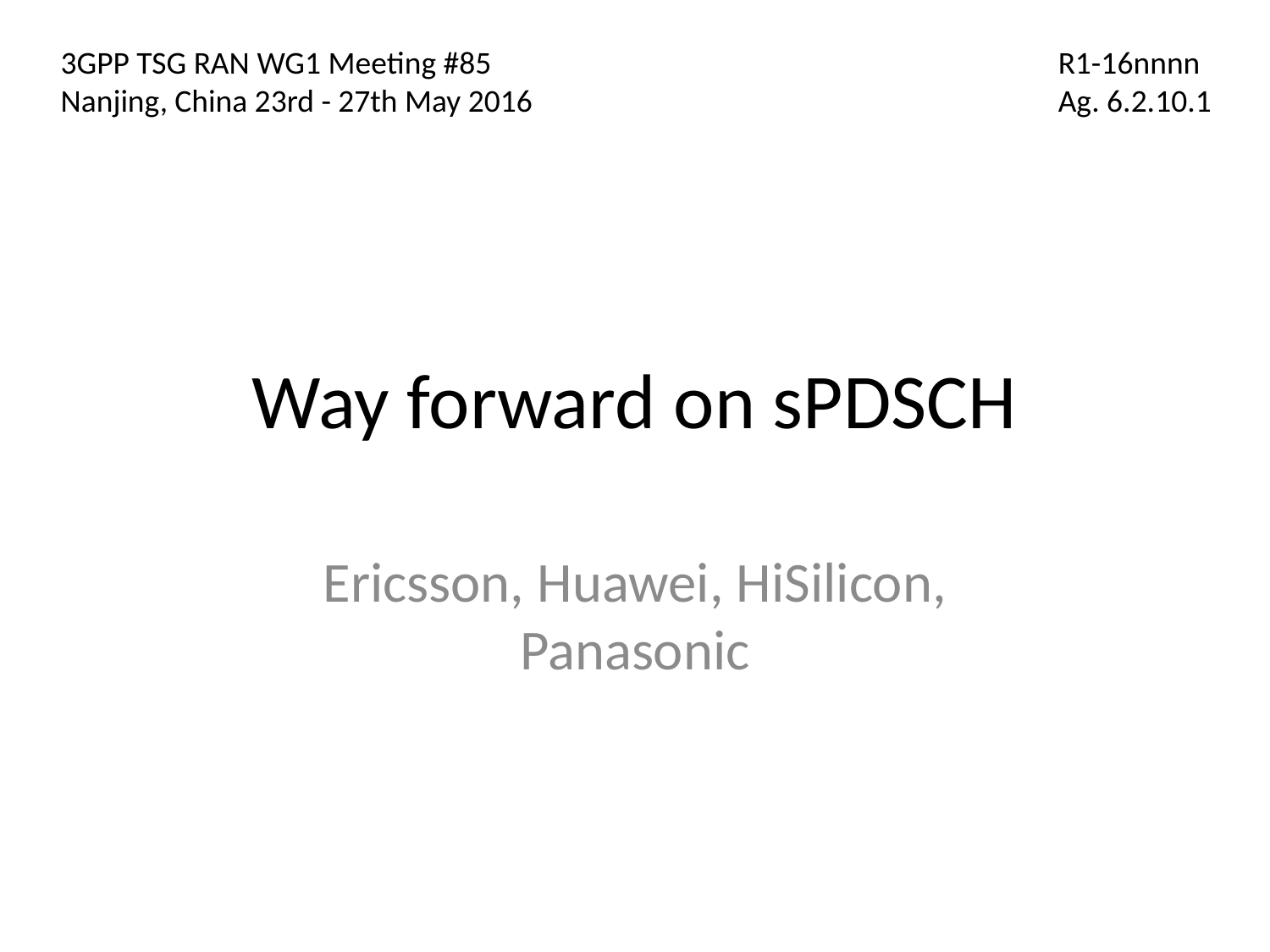

3GPP TSG RAN WG1 Meeting #85
Nanjing, China 23rd - 27th May 2016

R1-16nnnn
Ag. 6.2.10.1
# Way forward on sPDSCH
Ericsson, Huawei, HiSilicon, Panasonic